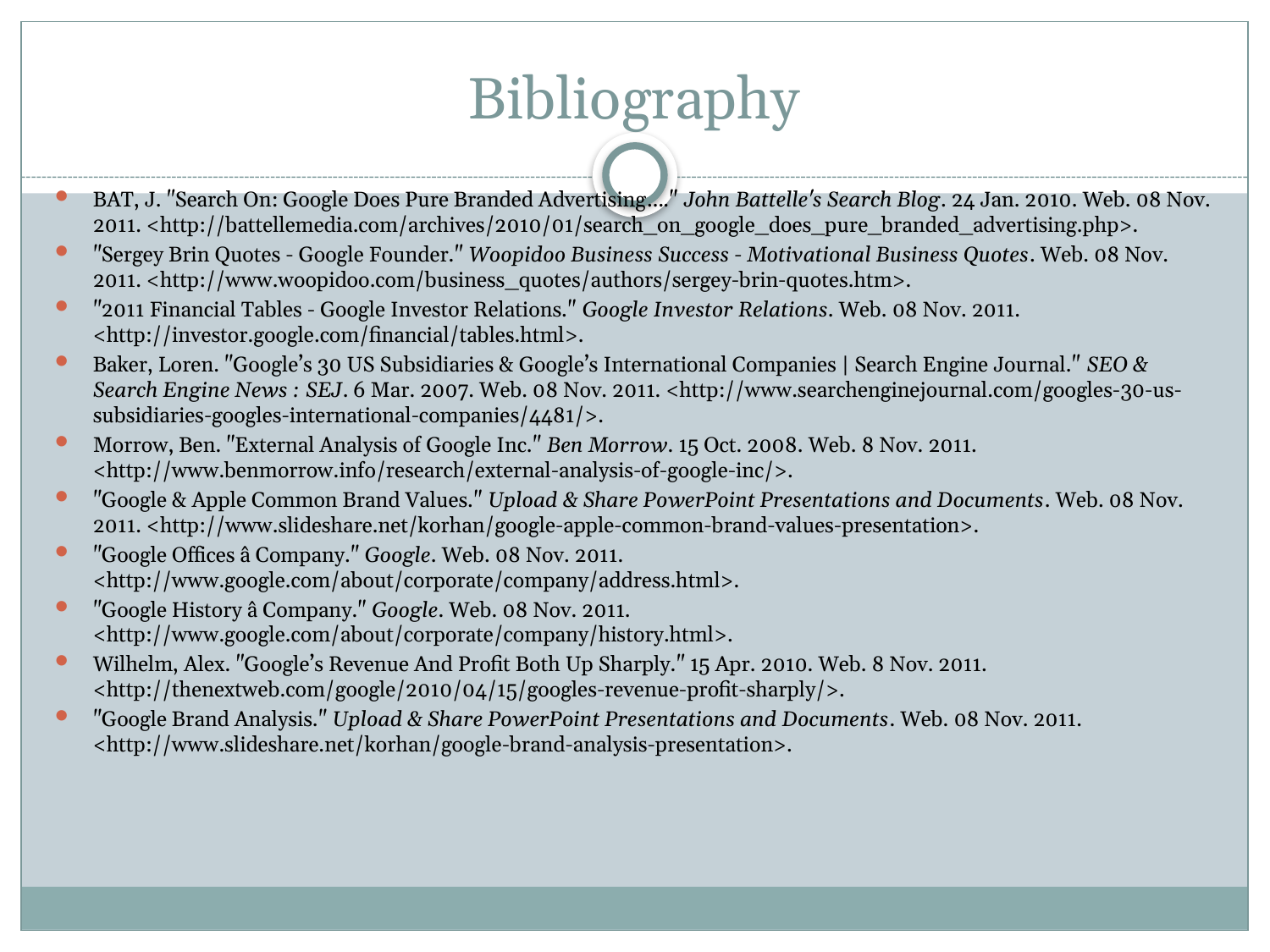

# Bibliography
BAT, J. "Search On: Google Does Pure Branded Advertising…." John Battelle's Search Blog. 24 Jan. 2010. Web. 08 Nov. 2011. <http://battellemedia.com/archives/2010/01/search_on_google_does_pure_branded_advertising.php>.
"Sergey Brin Quotes - Google Founder." Woopidoo Business Success - Motivational Business Quotes. Web. 08 Nov. 2011. <http://www.woopidoo.com/business_quotes/authors/sergey-brin-quotes.htm>.
"2011 Financial Tables - Google Investor Relations." Google Investor Relations. Web. 08 Nov. 2011. <http://investor.google.com/financial/tables.html>.
Baker, Loren. "Google’s 30 US Subsidiaries & Google’s International Companies | Search Engine Journal." SEO & Search Engine News : SEJ. 6 Mar. 2007. Web. 08 Nov. 2011. <http://www.searchenginejournal.com/googles-30-us-subsidiaries-googles-international-companies/4481/>.
Morrow, Ben. "External Analysis of Google Inc." Ben Morrow. 15 Oct. 2008. Web. 8 Nov. 2011. <http://www.benmorrow.info/research/external-analysis-of-google-inc/>.
"Google & Apple Common Brand Values." Upload & Share PowerPoint Presentations and Documents. Web. 08 Nov. 2011. <http://www.slideshare.net/korhan/google-apple-common-brand-values-presentation>.
"Google Offices â Company." Google. Web. 08 Nov. 2011. <http://www.google.com/about/corporate/company/address.html>.
"Google History â Company." Google. Web. 08 Nov. 2011. <http://www.google.com/about/corporate/company/history.html>.
Wilhelm, Alex. "Google’s Revenue And Profit Both Up Sharply." 15 Apr. 2010. Web. 8 Nov. 2011. <http://thenextweb.com/google/2010/04/15/googles-revenue-profit-sharply/>.
"Google Brand Analysis." Upload & Share PowerPoint Presentations and Documents. Web. 08 Nov. 2011. <http://www.slideshare.net/korhan/google-brand-analysis-presentation>.